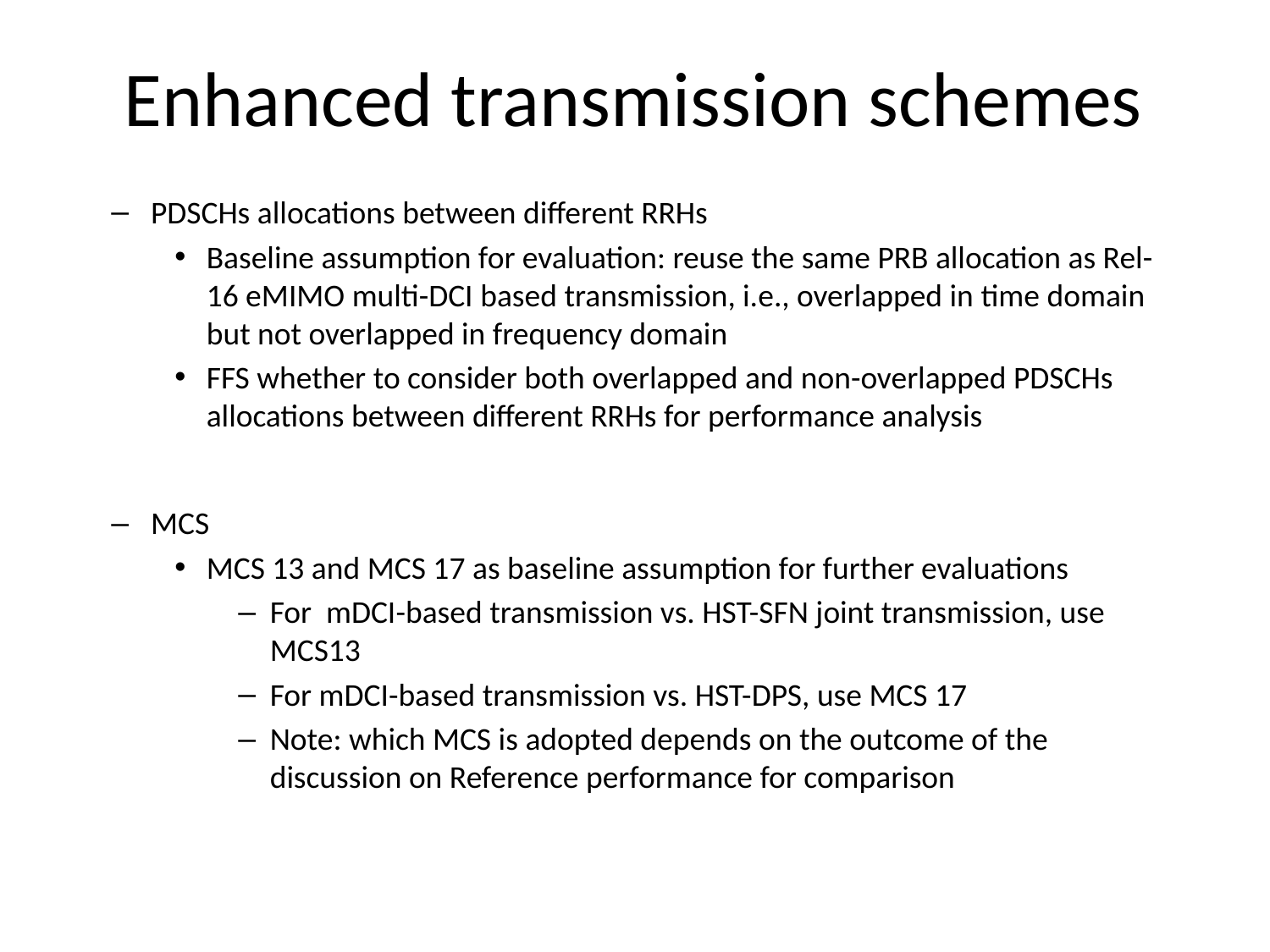

# Enhanced transmission schemes
PDSCHs allocations between different RRHs
Baseline assumption for evaluation: reuse the same PRB allocation as Rel-16 eMIMO multi-DCI based transmission, i.e., overlapped in time domain but not overlapped in frequency domain
FFS whether to consider both overlapped and non-overlapped PDSCHs allocations between different RRHs for performance analysis

MCS
MCS 13 and MCS 17 as baseline assumption for further evaluations
For  mDCI-based transmission vs. HST-SFN joint transmission, use MCS13
For mDCI-based transmission vs. HST-DPS, use MCS 17
Note: which MCS is adopted depends on the outcome of the discussion on Reference performance for comparison